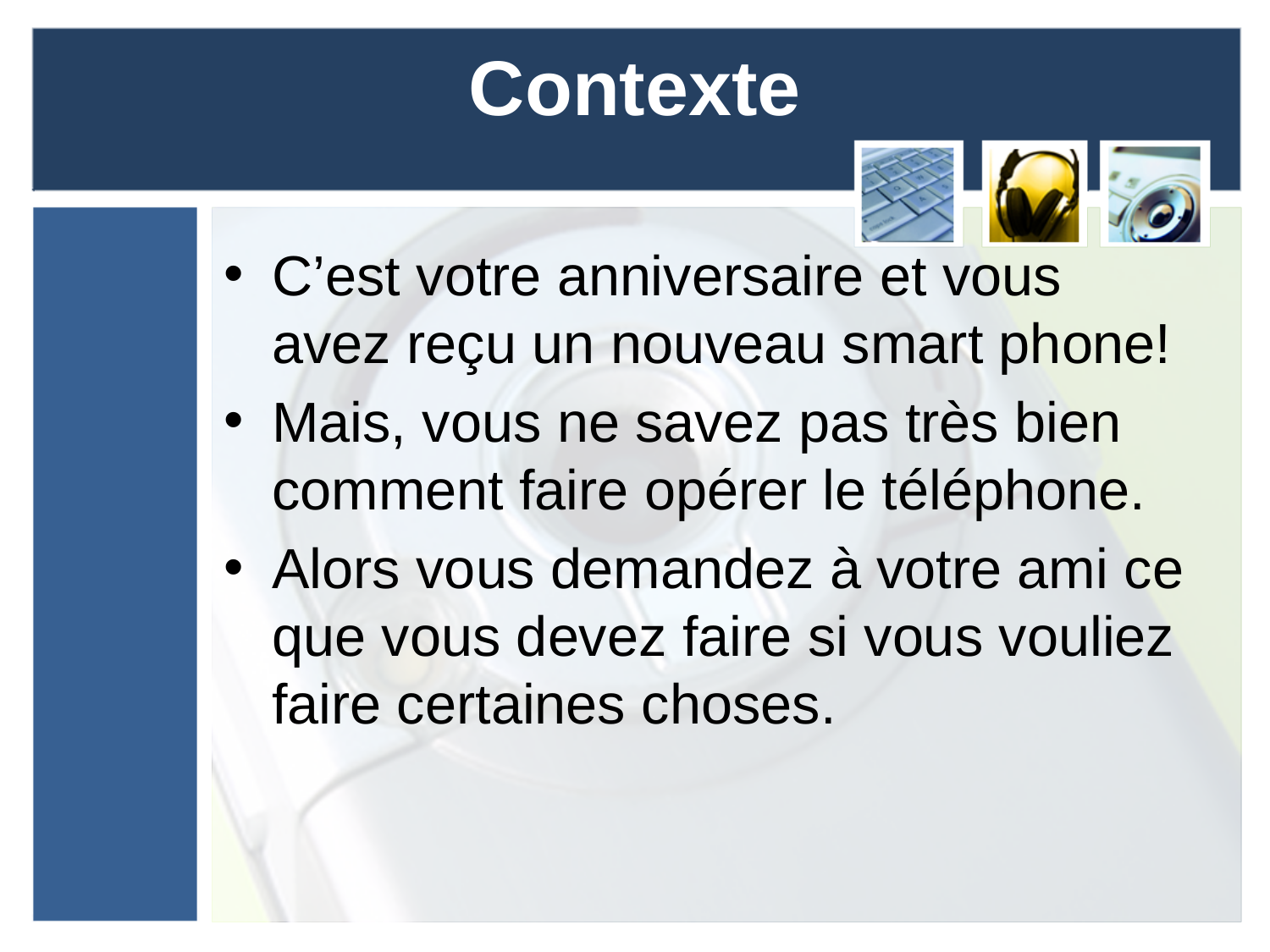

# Contexte
C’est votre anniversaire et vous avez reçu un nouveau smart phone!
Mais, vous ne savez pas très bien comment faire opérer le téléphone.
Alors vous demandez à votre ami ce que vous devez faire si vous vouliez faire certaines choses.